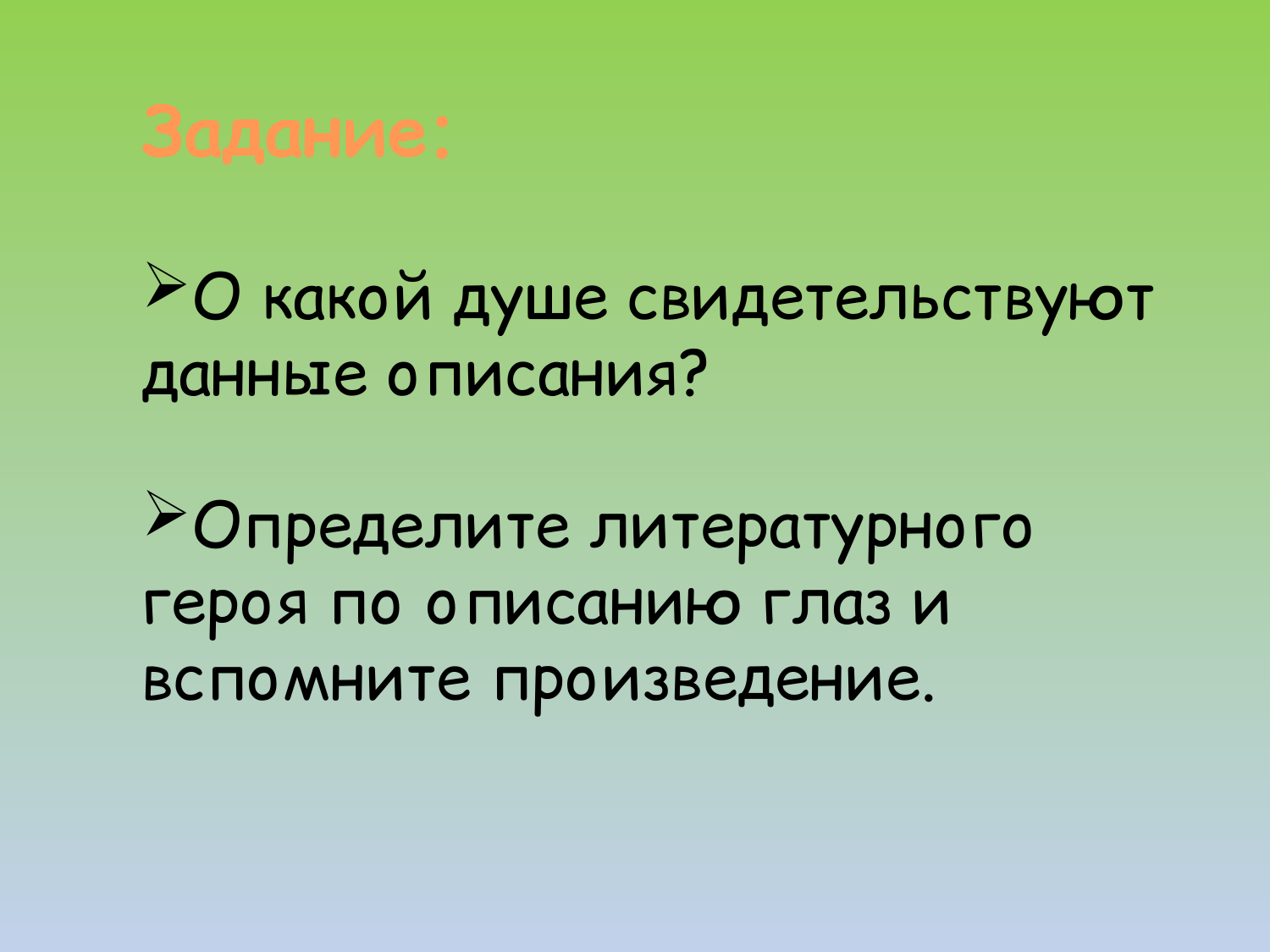

Задание:

О какой душе свидетельствуют данные описания?

Определите литературного  героя по описанию глаз и вспомните произведение.